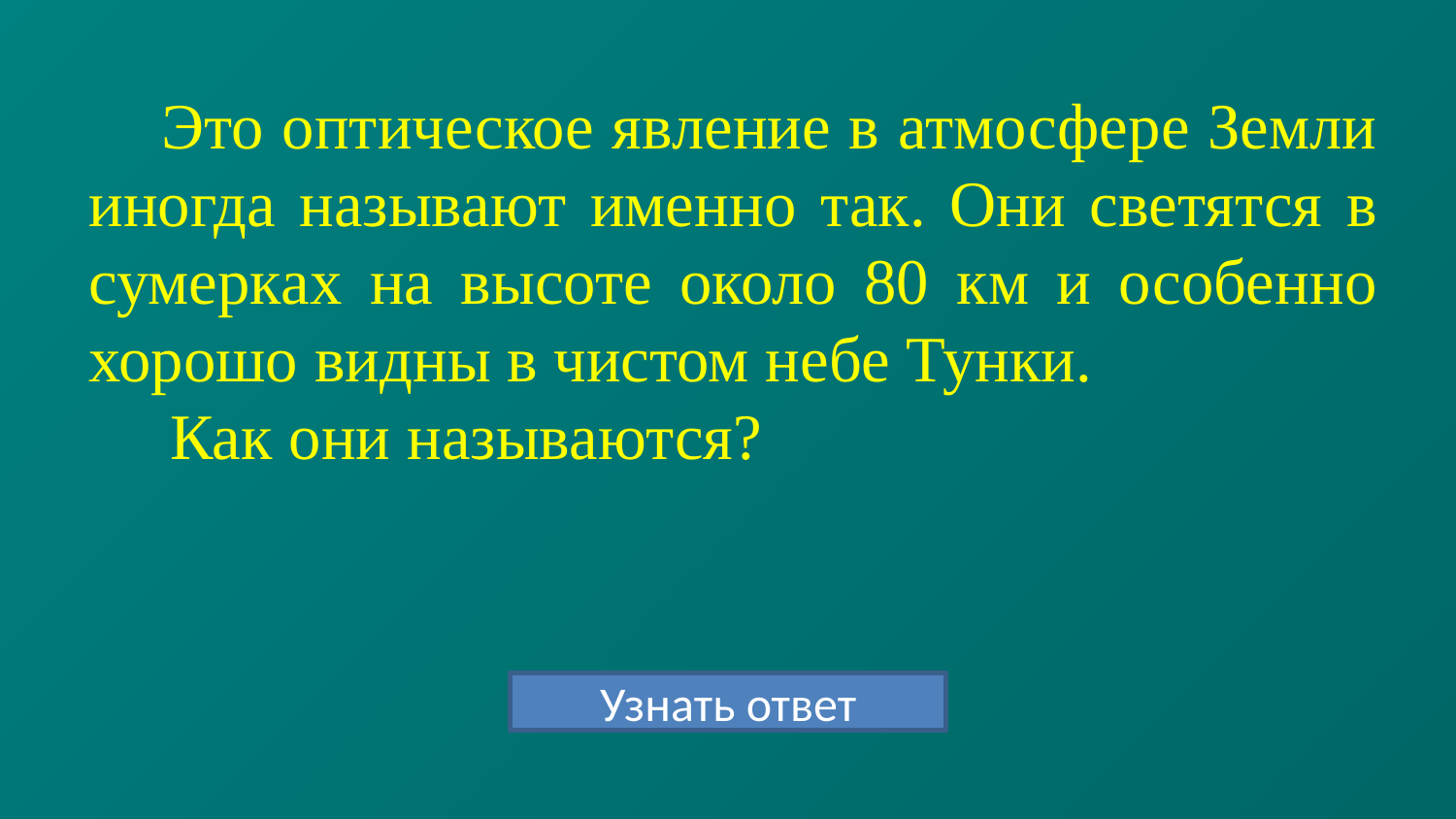

Это оптическое явление в атмосфере Земли иногда называют именно так. Они светятся в сумерках на высоте около 80 км и особенно хорошо видны в чистом небе Тунки.
     Как они называются?